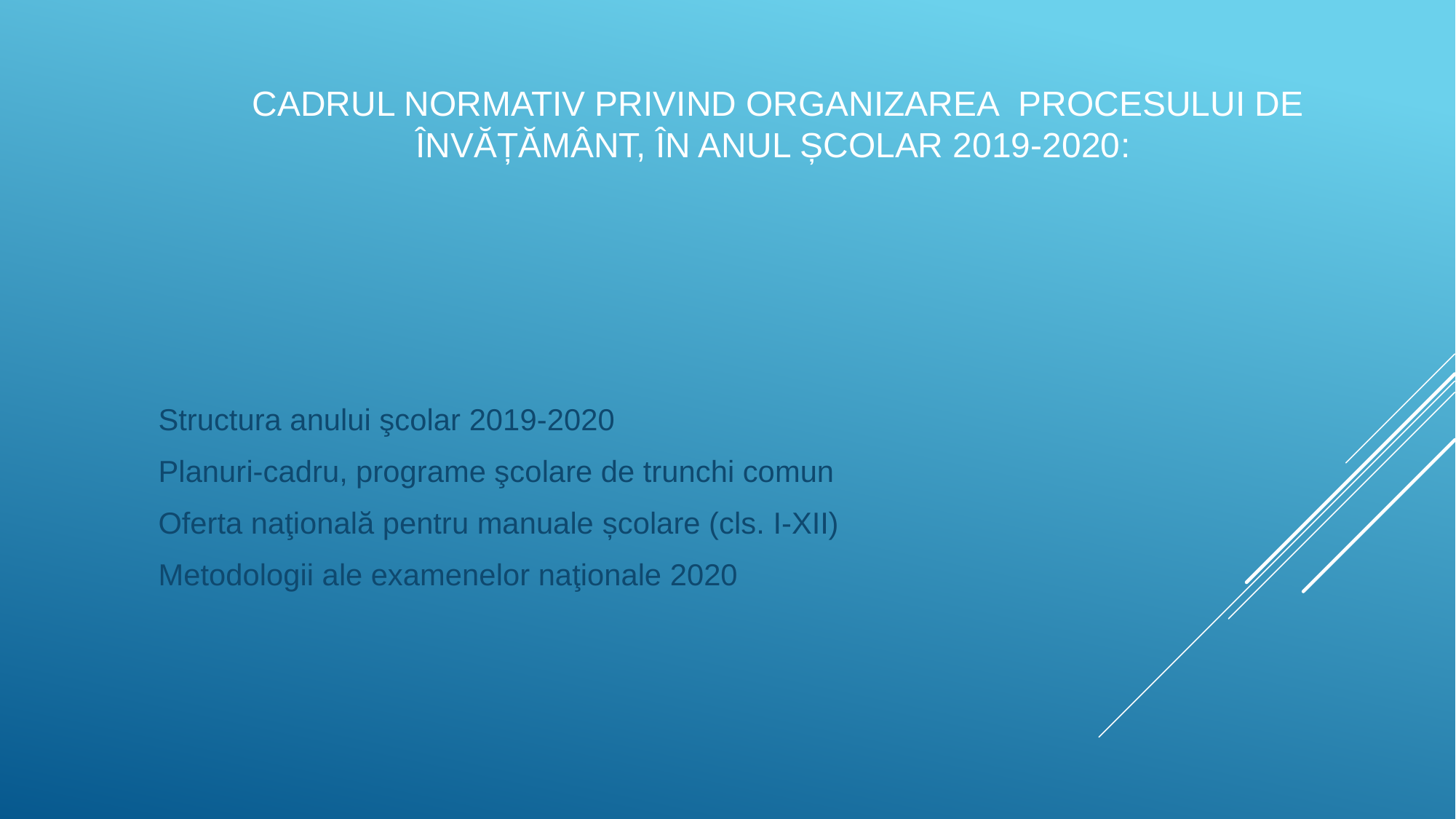

# CADRUL NORMATIV PRIVIND ORGANIZAREA  PROCESULUI DE ÎNVĂȚĂMÂNT, ÎN ANUL ȘCOLAR 2019-2020:

Structura anului şcolar 2019-2020
Planuri-cadru, programe şcolare de trunchi comun
Oferta naţională pentru manuale școlare (cls. I-XII)
Metodologii ale examenelor naţionale 2020